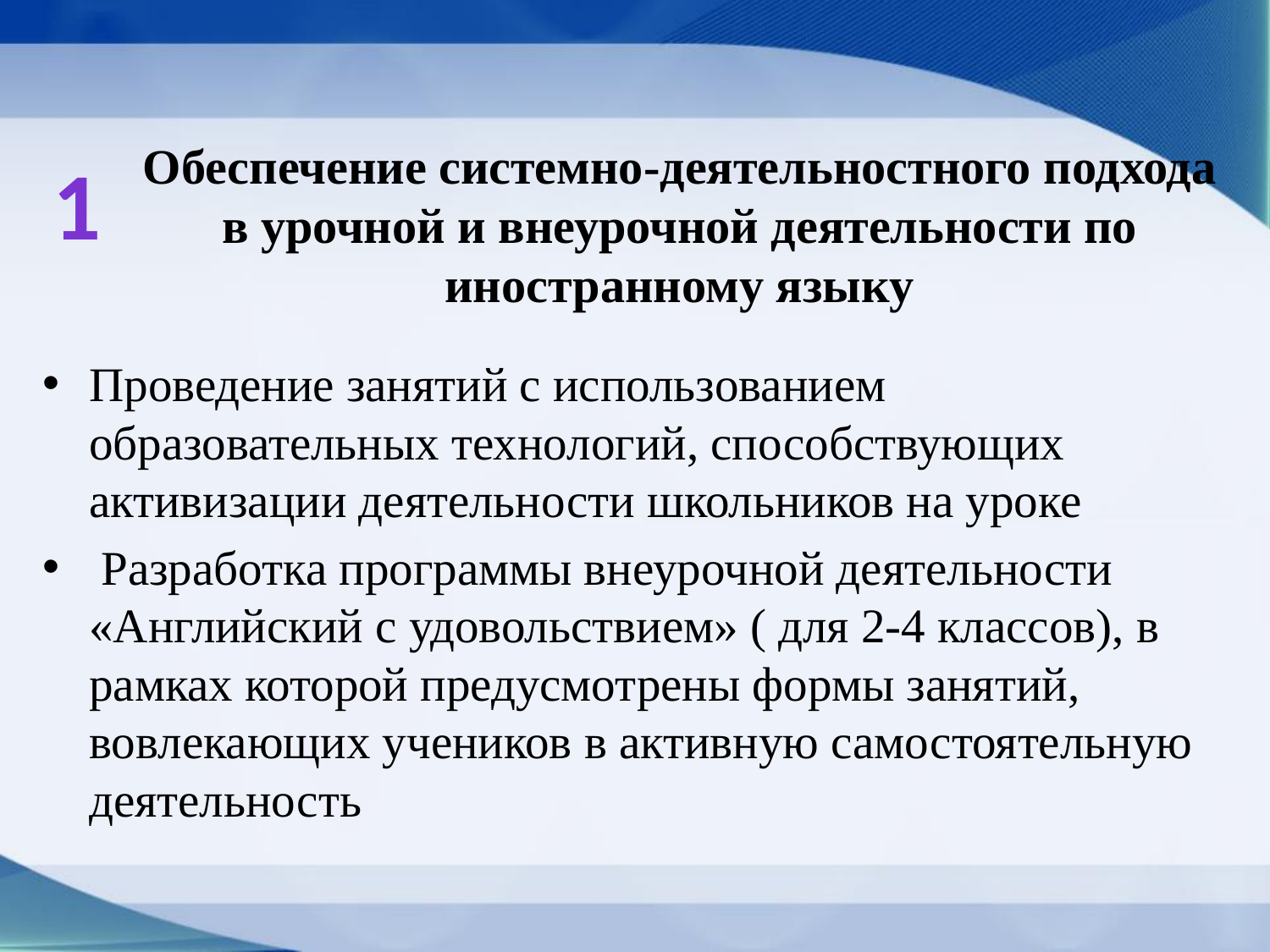

1
# Обеспечение системно-деятельностного подхода в урочной и внеурочной деятельности по иностранному языку
Проведение занятий с использованием образовательных технологий, способствующих активизации деятельности школьников на уроке
 Разработка программы внеурочной деятельности «Английский с удовольствием» ( для 2-4 классов), в рамках которой предусмотрены формы занятий, вовлекающих учеников в активную самостоятельную деятельность